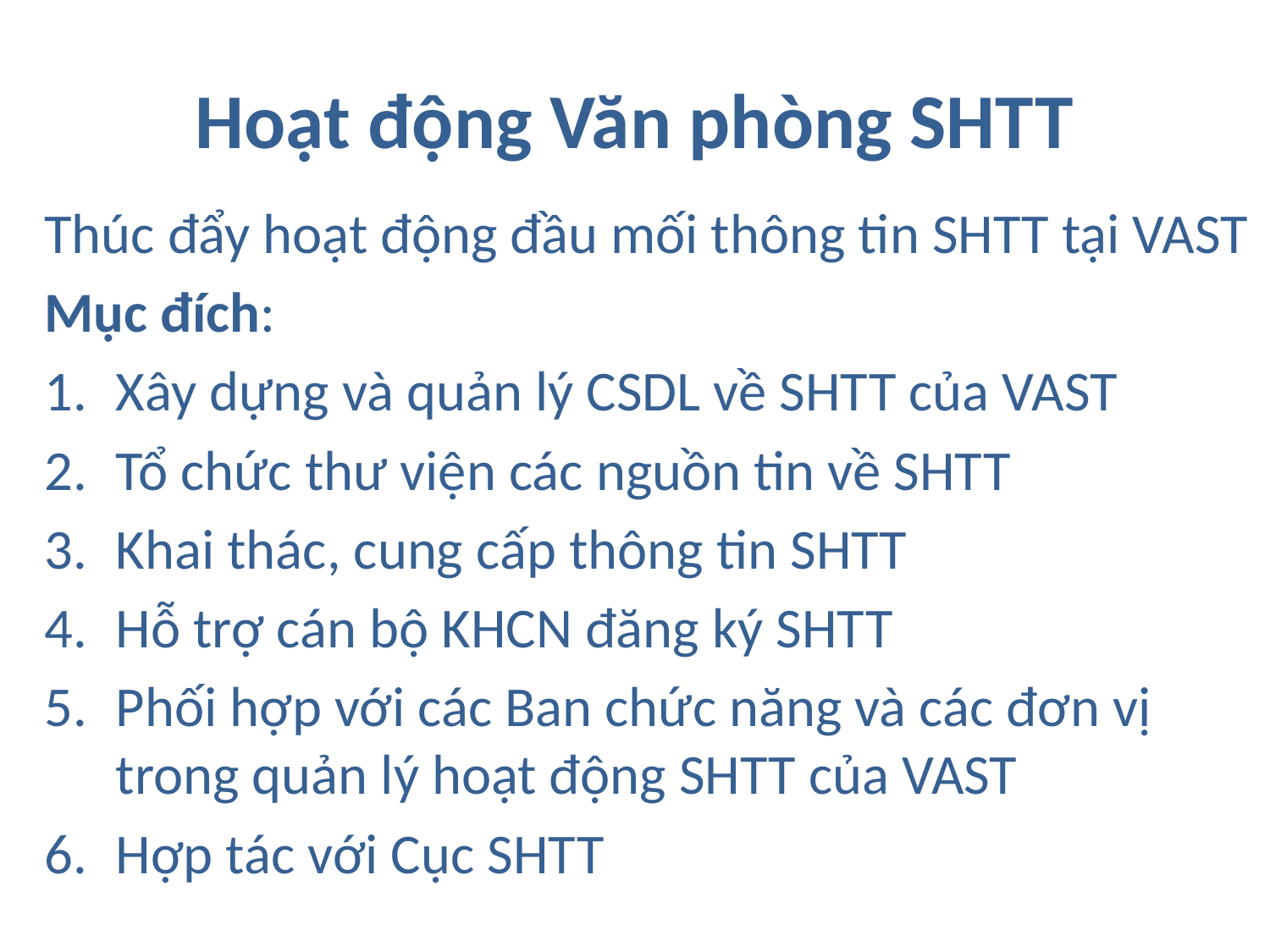

# Hoạt động Văn phòng SHTT
Thúc đẩy hoạt động đầu mối thông tin SHTT tại VAST
Mục đích:
Xây dựng và quản lý CSDL về SHTT của VAST
Tổ chức thư viện các nguồn tin về SHTT
Khai thác, cung cấp thông tin SHTT
Hỗ trợ cán bộ KHCN đăng ký SHTT
Phối hợp với các Ban chức năng và các đơn vị trong quản lý hoạt động SHTT của VAST
Hợp tác với Cục SHTT